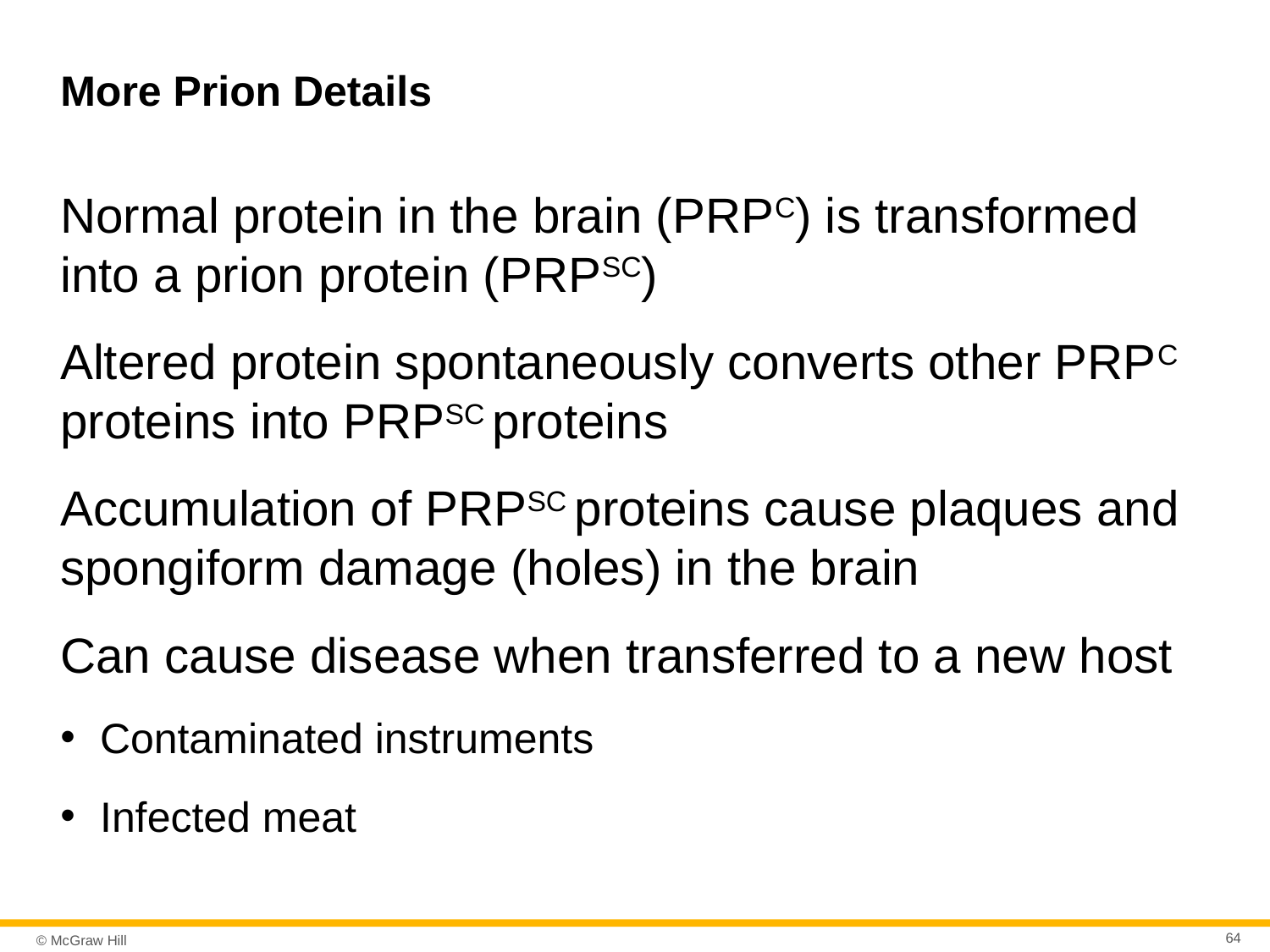

# More Prion Details
Normal protein in the brain (PRPC) is transformed into a prion protein (PRPSC)
Altered protein spontaneously converts other PRPC proteins into PRPSC proteins
Accumulation of PRPSC proteins cause plaques and spongiform damage (holes) in the brain
Can cause disease when transferred to a new host
Contaminated instruments
Infected meat